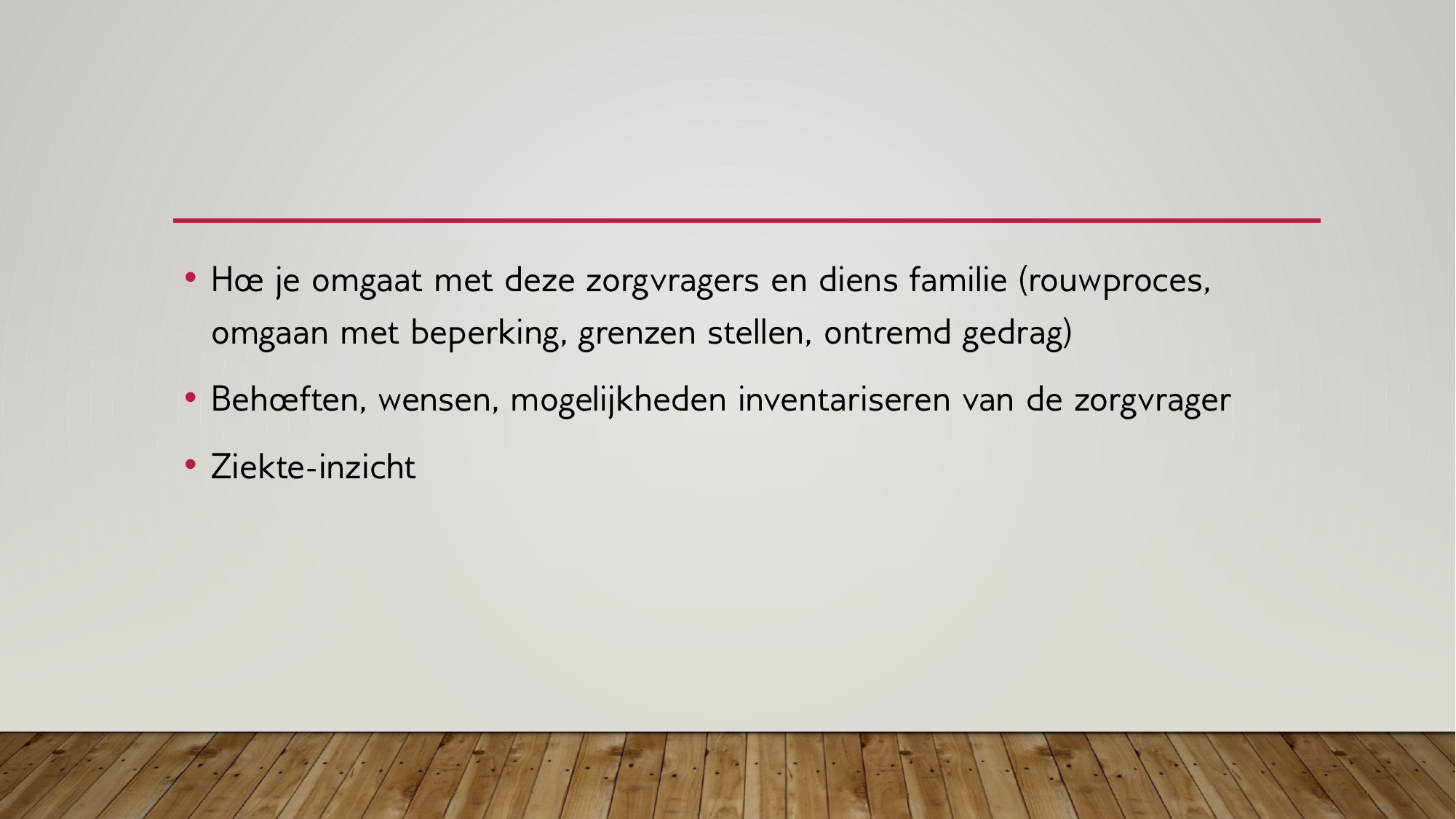

#
Hoe je omgaat met deze zorgvragers en diens familie (rouwproces, omgaan met beperking, grenzen stellen, ontremd gedrag)
Behoeften, wensen, mogelijkheden inventariseren van de zorgvrager
Ziekte-inzicht